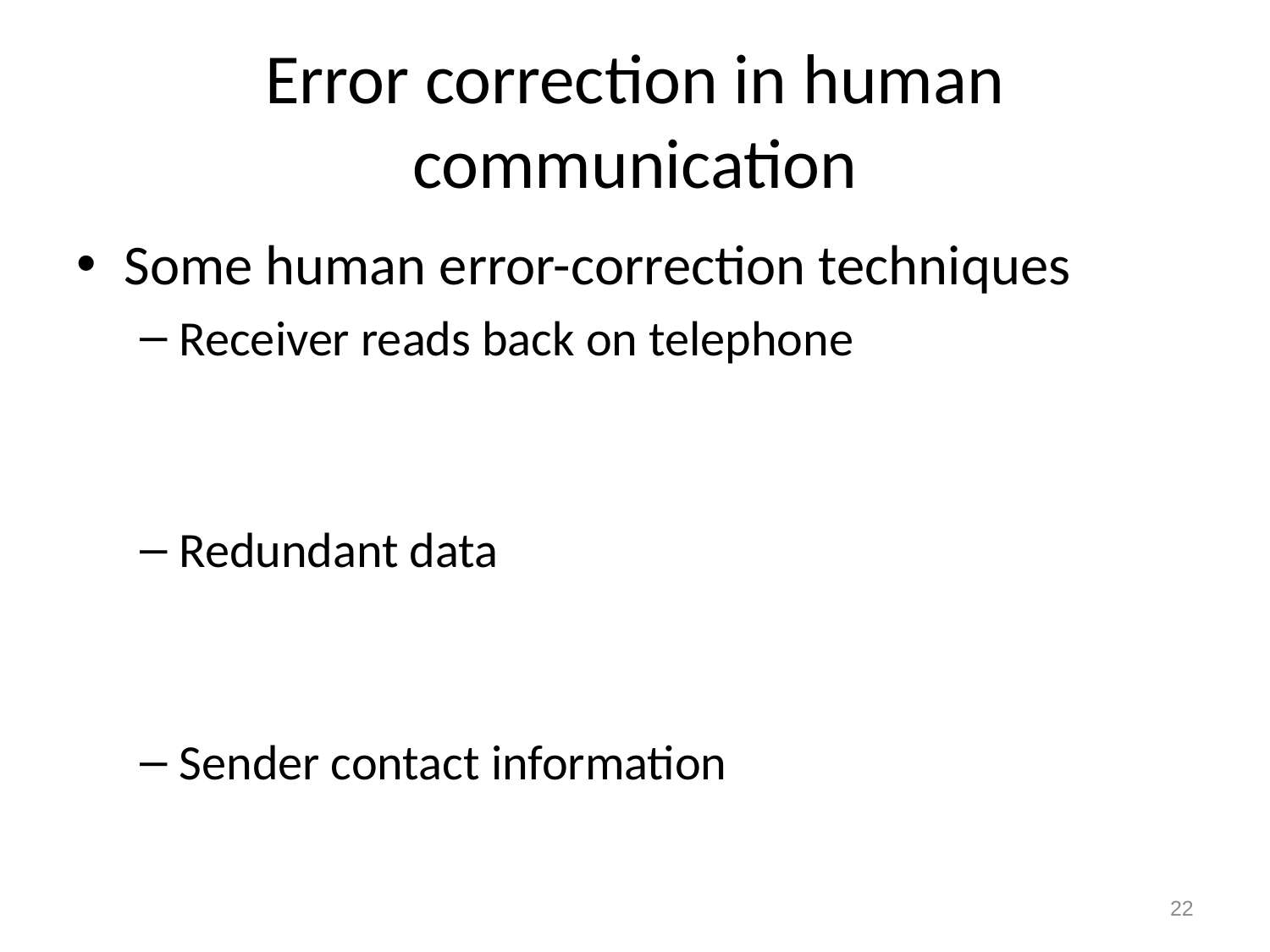

# Error correction in human communication
Some human error-correction techniques
Receiver reads back on telephone

Redundant data

Sender contact information

22